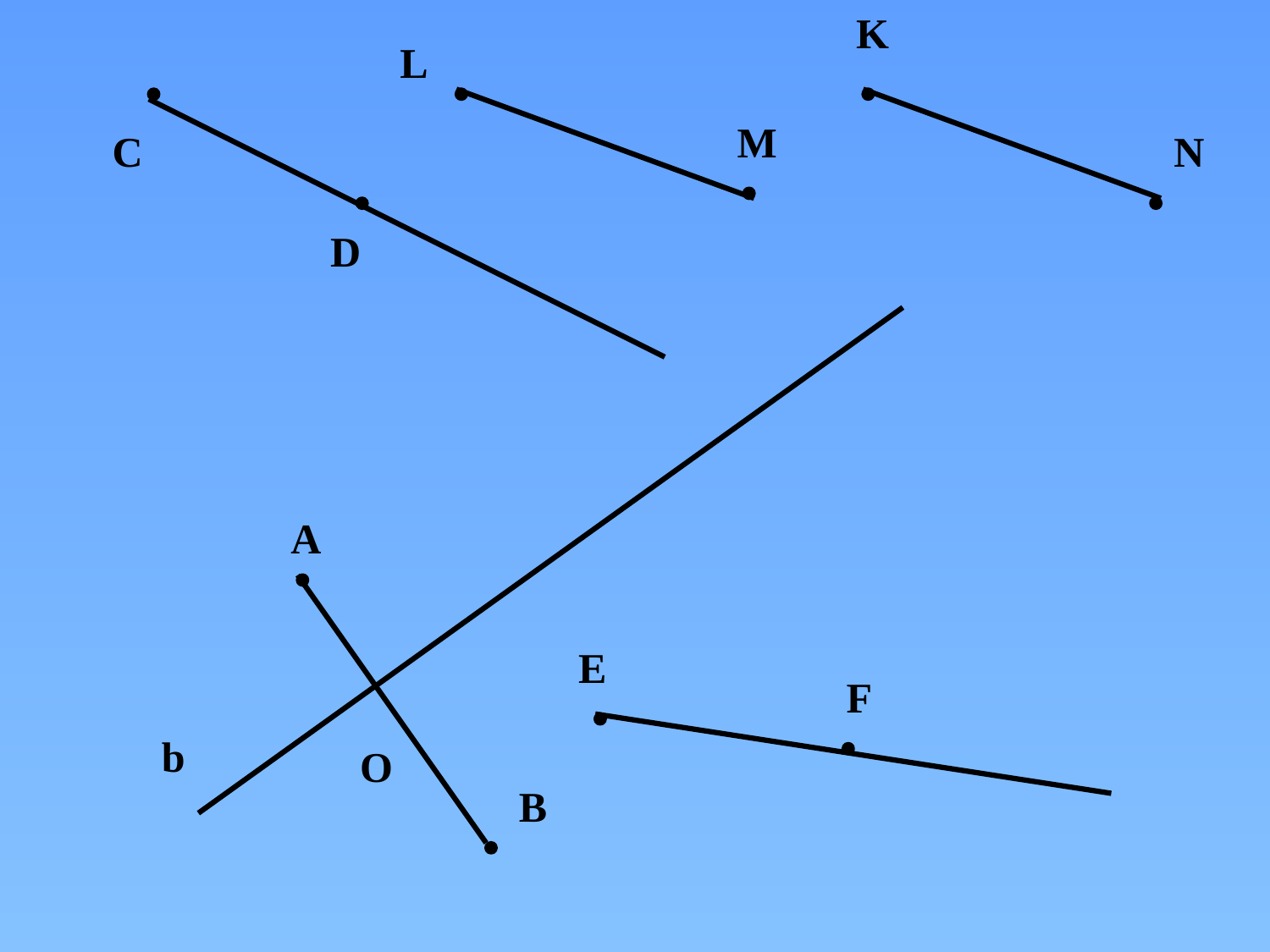

K
L

M
С
N

D
А

E
F

b
O

В